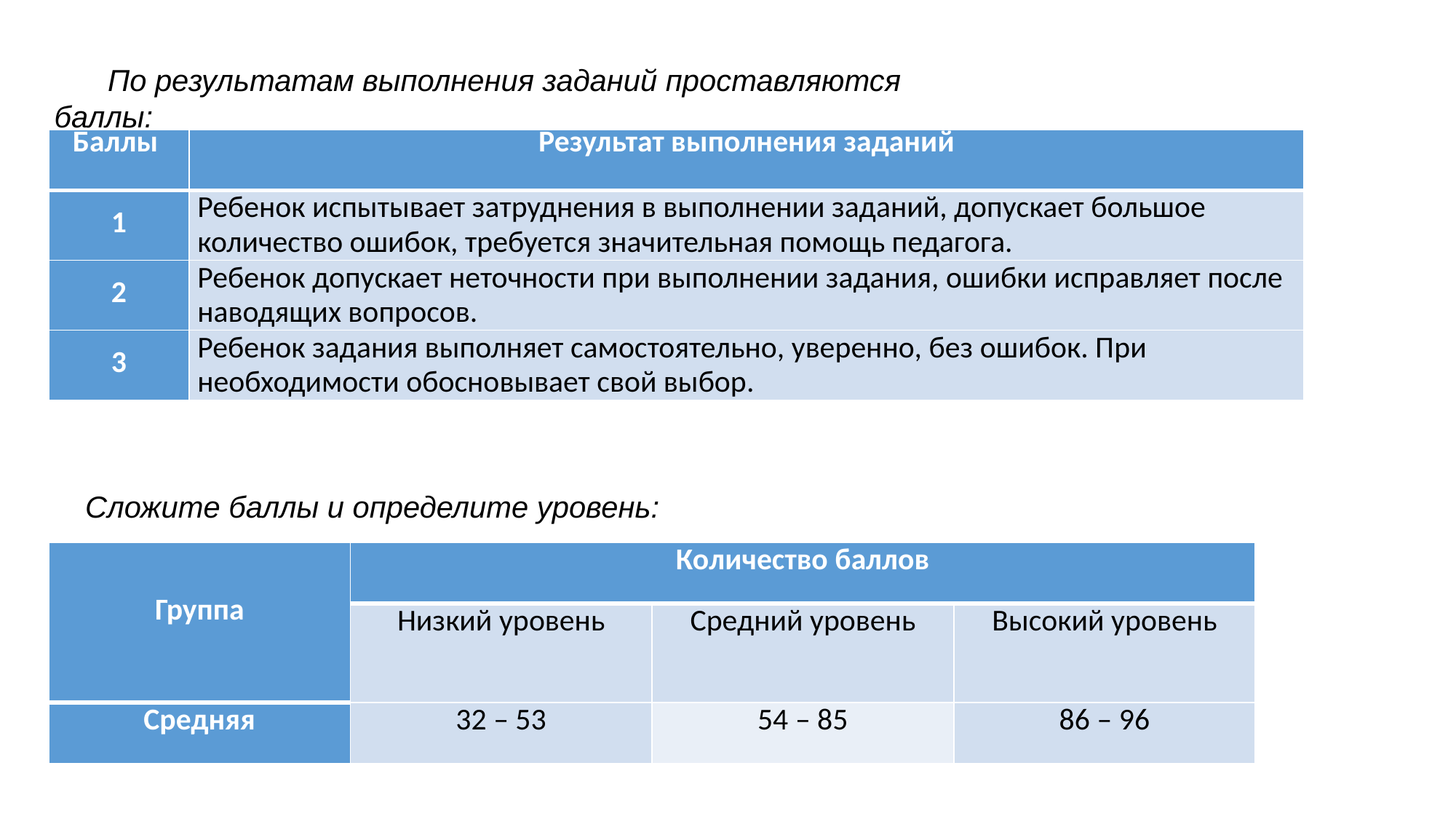

По результатам выполнения заданий проставляются  баллы:

| Баллы | Результат выполнения заданий |
| --- | --- |
| 1 | Ребенок испытывает затруднения в выполнении заданий, допускает большое количество ошибок, требуется значительная помощь педагога. |
| 2 | Ребенок допускает неточности при выполнении задания, ошибки исправляет после наводящих вопросов. |
| 3 | Ребенок задания выполняет самостоятельно, уверенно, без ошибок. При необходимости обосновывает свой выбор. |
Сложите баллы и определите уровень:
| Группа | Количество баллов |  |  |
| --- | --- | --- | --- |
|  | Низкий уровень | Средний уровень | Высокий уровень |
| Средняя | 32 – 53 | 54 – 85 | 86 – 96 |